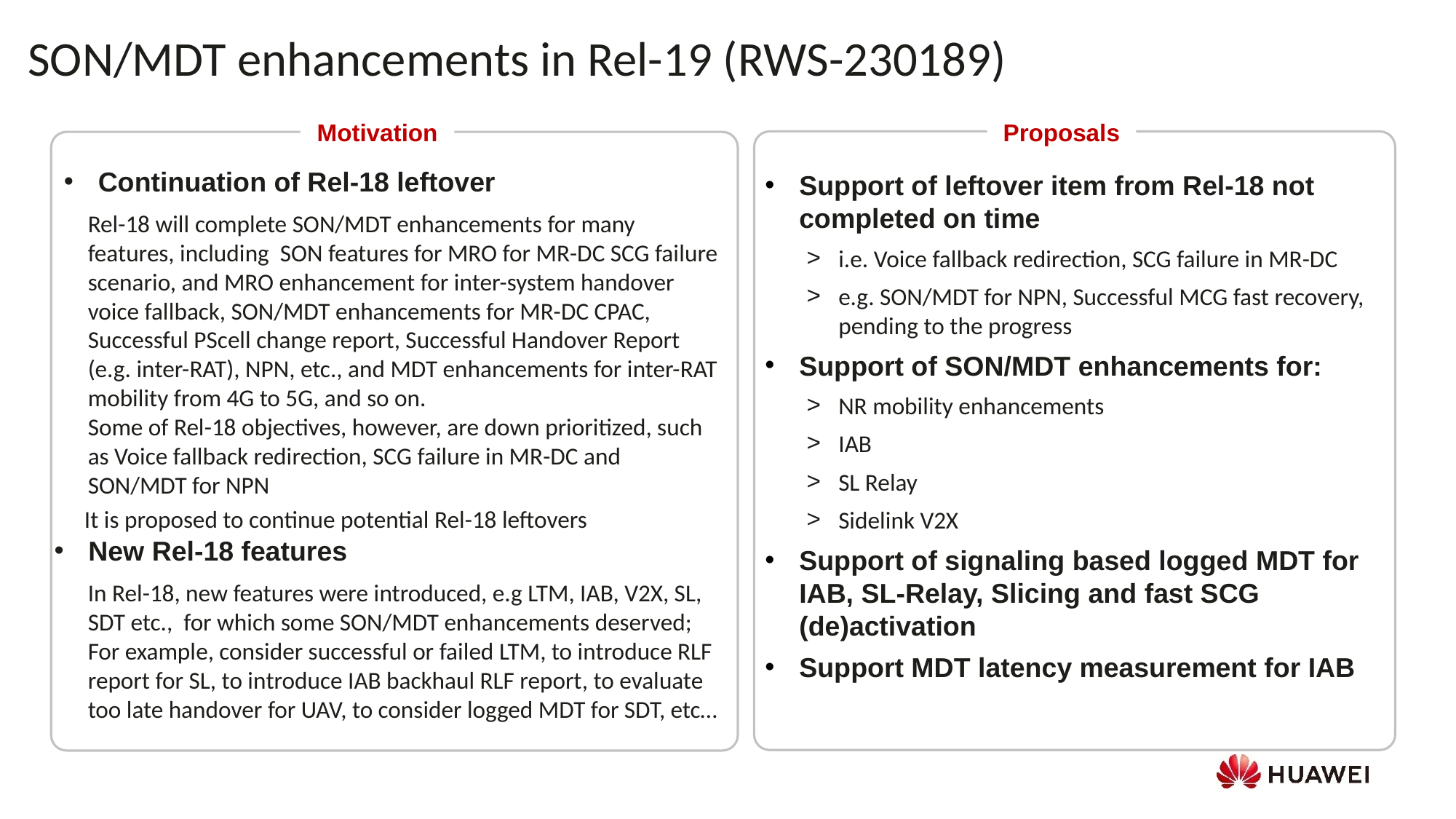

SON/MDT enhancements in Rel-19 (RWS-230189)
Motivation
Proposals

Continuation of Rel-18 leftover
Rel-18 will complete SON/MDT enhancements for many features, including  SON features for MRO for MR-DC SCG failure scenario, and MRO enhancement for inter-system handover voice fallback, SON/MDT enhancements for MR-DC CPAC, Successful PScell change report, Successful Handover Report (e.g. inter-RAT), NPN, etc., and MDT enhancements for inter-RAT mobility from 4G to 5G, and so on.
Some of Rel-18 objectives, however, are down prioritized, such as Voice fallback redirection, SCG failure in MR-DC and SON/MDT for NPN
Support of leftover item from Rel-18 not completed on time
i.e. Voice fallback redirection, SCG failure in MR-DC
e.g. SON/MDT for NPN, Successful MCG fast recovery, pending to the progress
Support of SON/MDT enhancements for:
NR mobility enhancements
IAB
SL Relay
Sidelink V2X
Support of signaling based logged MDT for IAB, SL-Relay, Slicing and fast SCG (de)activation
Support MDT latency measurement for IAB

It is proposed to continue potential Rel-18 leftovers
New Rel-18 features
In Rel-18, new features were introduced, e.g LTM, IAB, V2X, SL, SDT etc.,  for which some SON/MDT enhancements deserved; For example, consider successful or failed LTM, to introduce RLF report for SL, to introduce IAB backhaul RLF report, to evaluate too late handover for UAV, to consider logged MDT for SDT, etc…